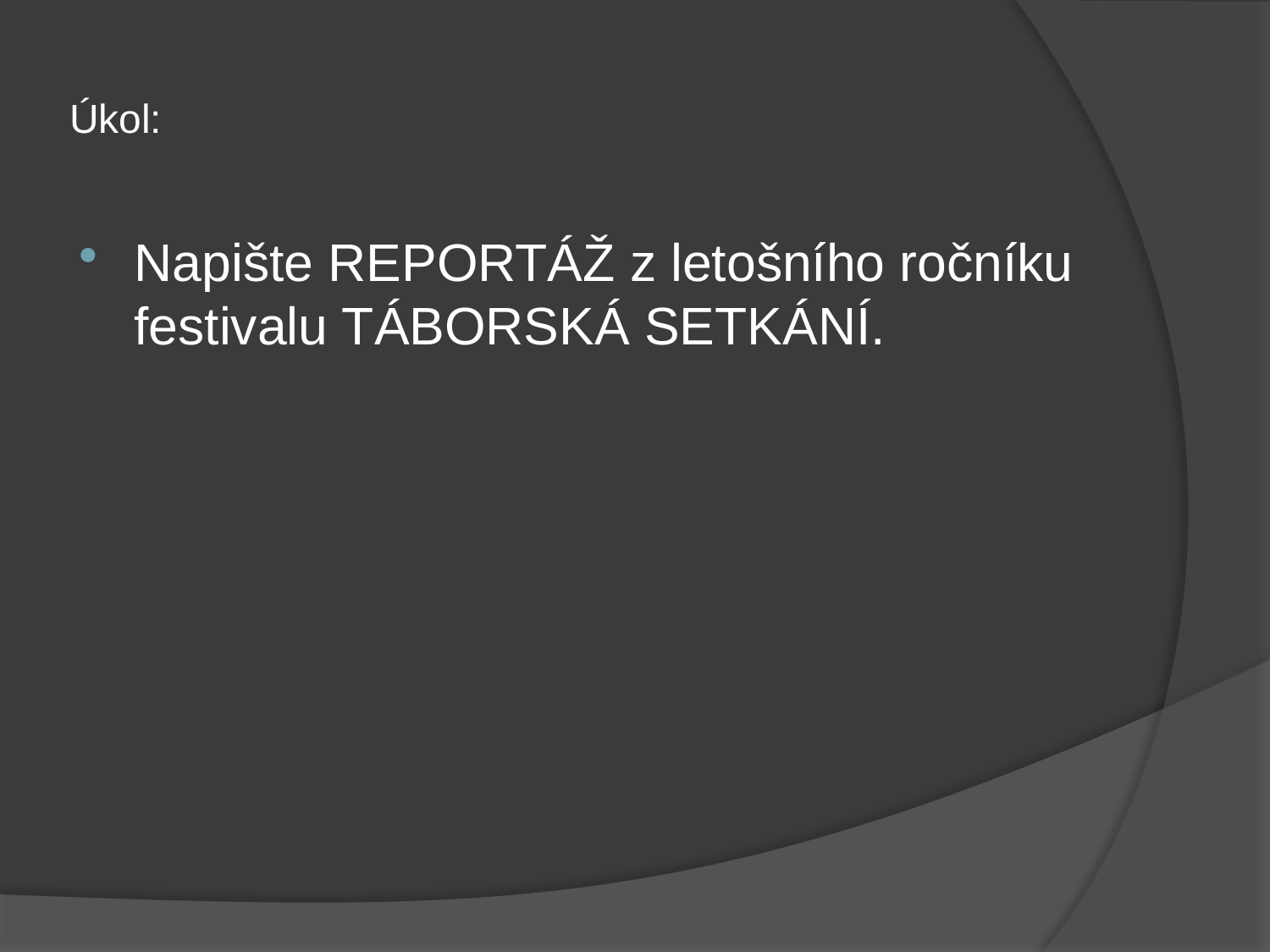

# Úkol:
Napište REPORTÁŽ z letošního ročníku festivalu TÁBORSKÁ SETKÁNÍ.